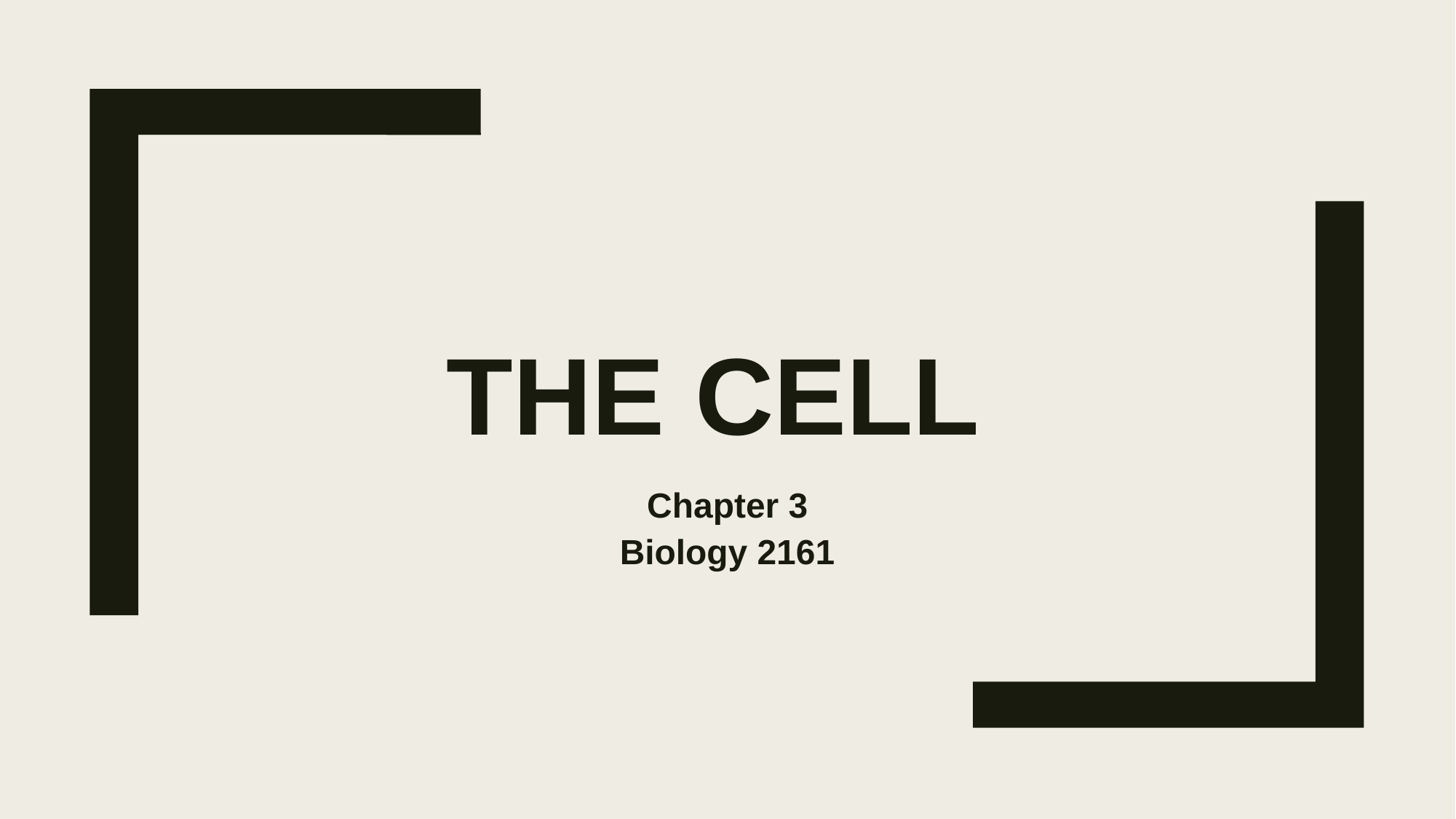

# The Cell
Chapter 3
Biology 2161